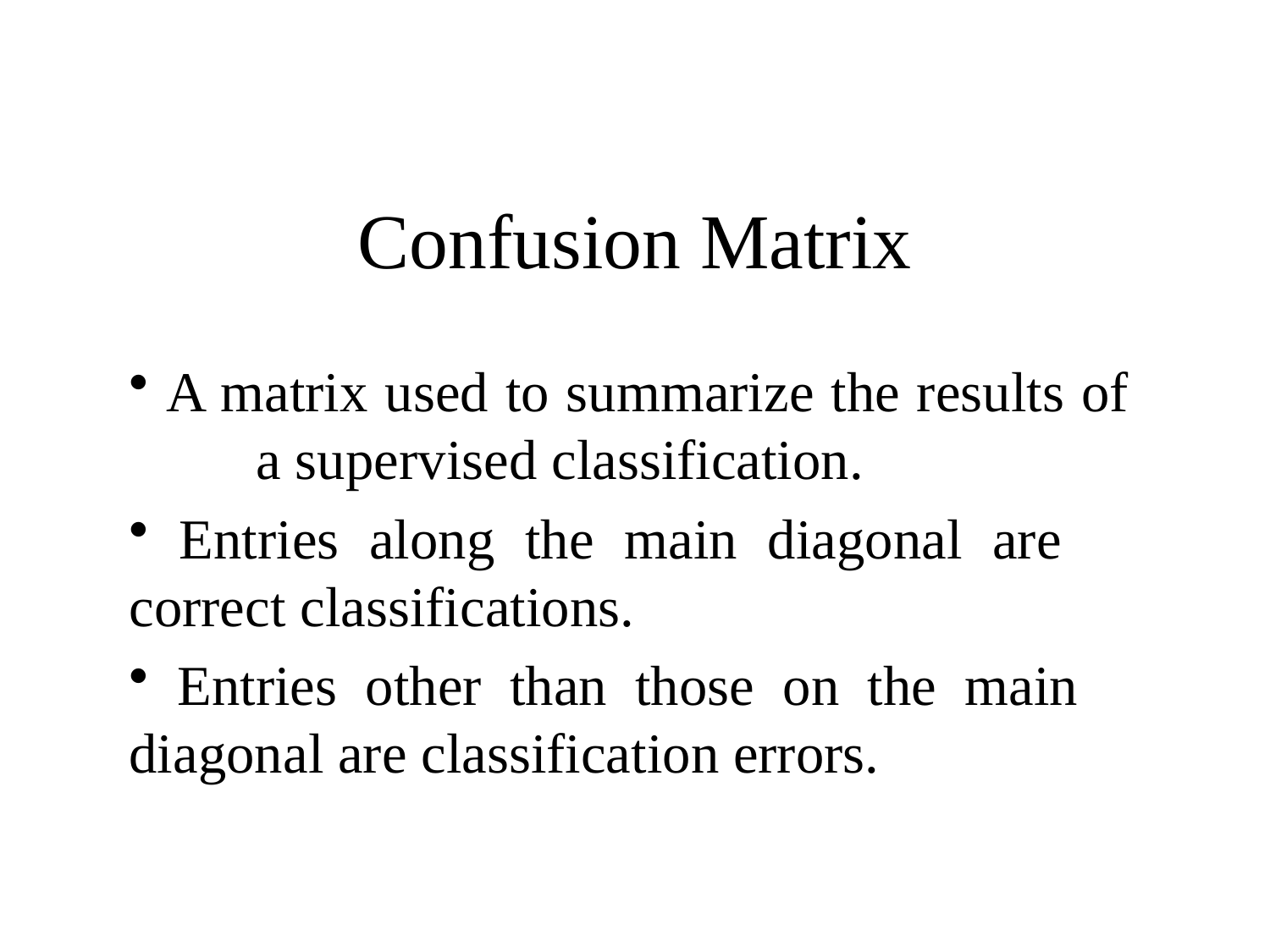

# Confusion Matrix
 A matrix used to summarize the results of 	a supervised classification.
 Entries along the main diagonal are 	correct classifications.
 Entries other than those on the main 	diagonal are classification errors.